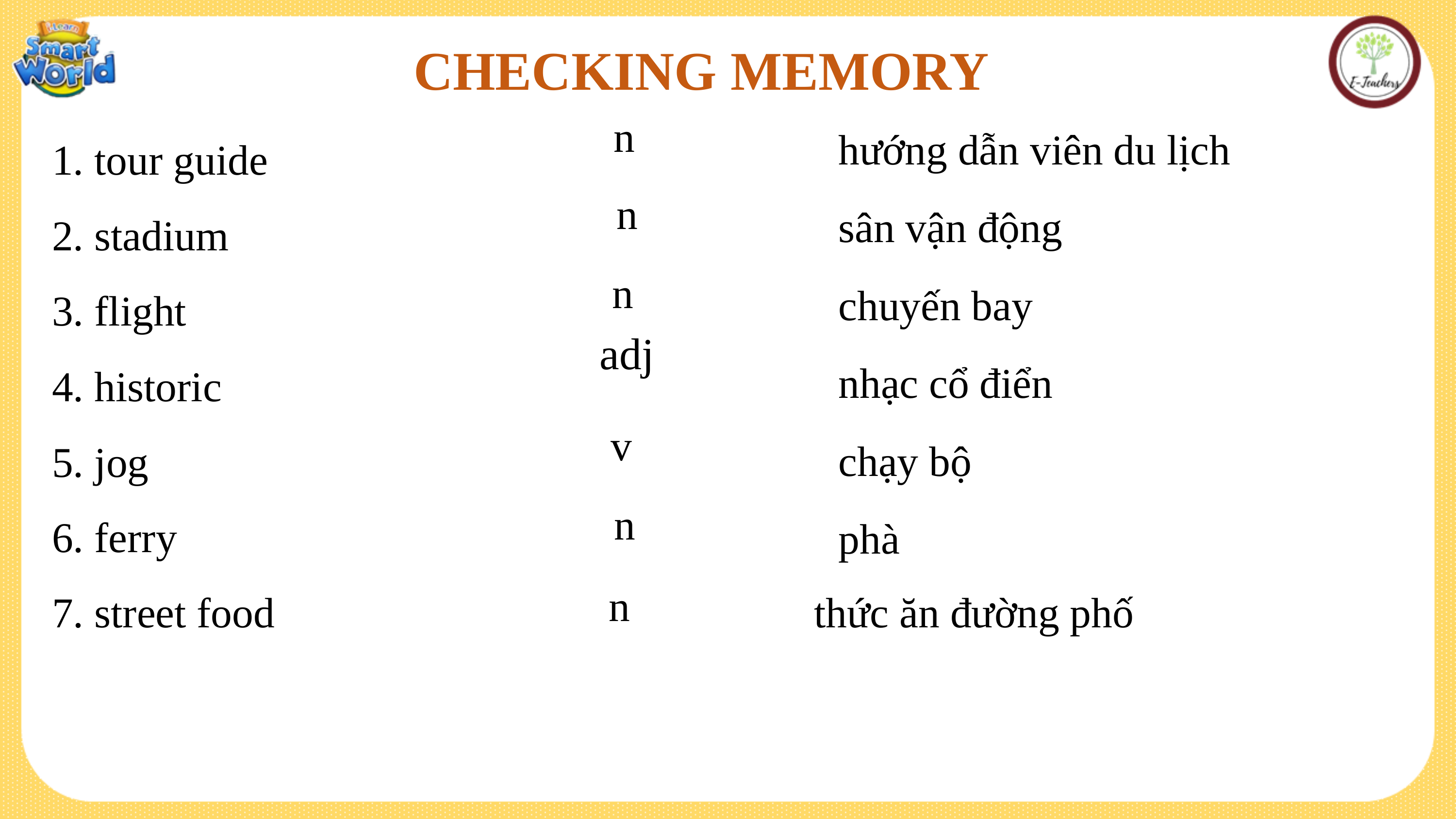

CHECKING MEMORY
n
hướng dẫn viên du lịch
1. tour guide
 n
sân vận động
2. stadium
 n
chuyến bay
3. flight
adj
nhạc cổ điển
4. historic
 v
chạy bộ
5. jog
 n
6. ferry
phà
n
7. street food
thức ăn đường phố